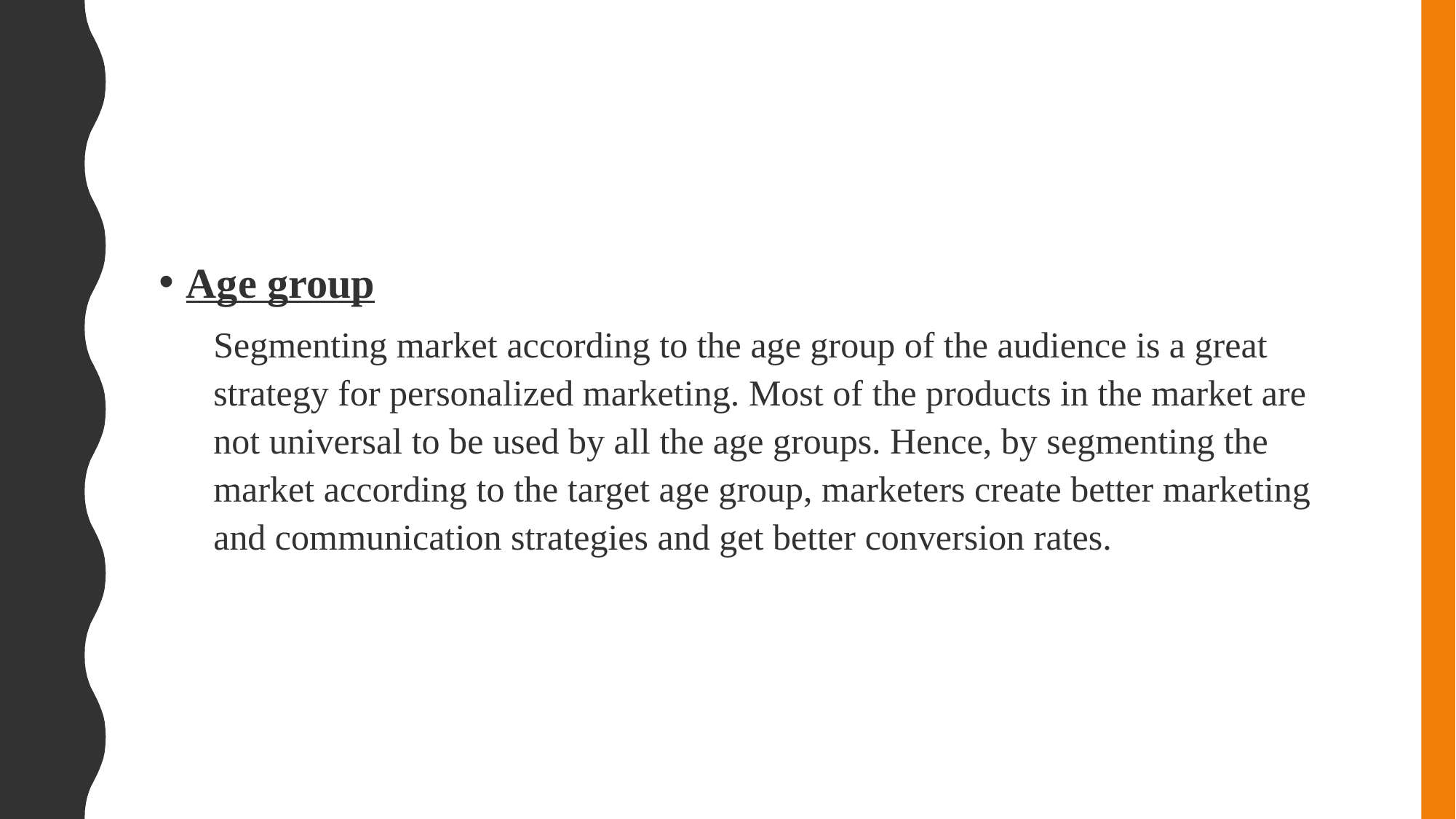

#
Age group
Segmenting market according to the age group of the audience is a great strategy for personalized marketing. Most of the products in the market are not universal to be used by all the age groups. Hence, by segmenting the market according to the target age group, marketers create better marketing and communication strategies and get better conversion rates.